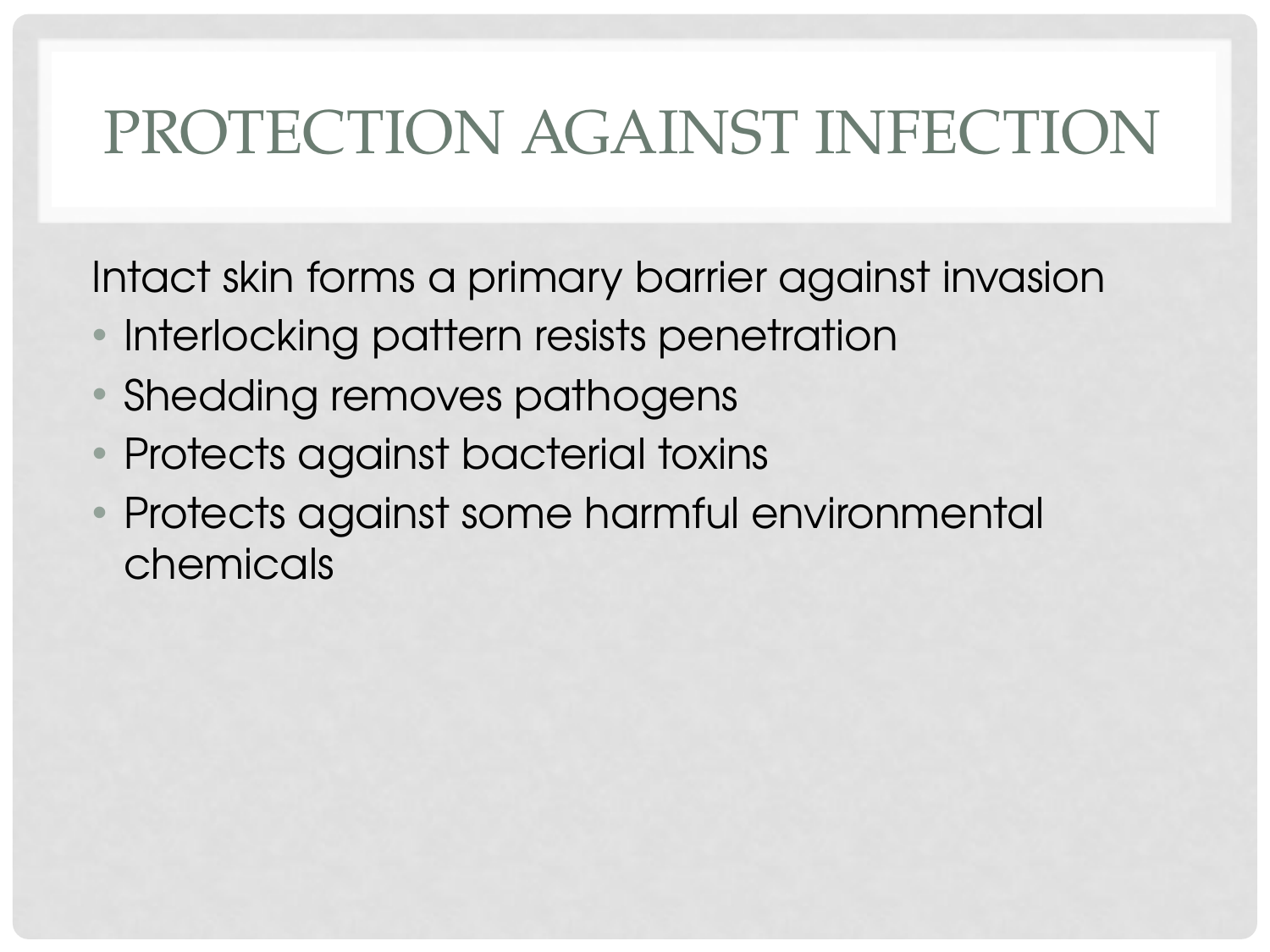

# Protection against infection
Intact skin forms a primary barrier against invasion
Interlocking pattern resists penetration
Shedding removes pathogens
Protects against bacterial toxins
Protects against some harmful environmental chemicals